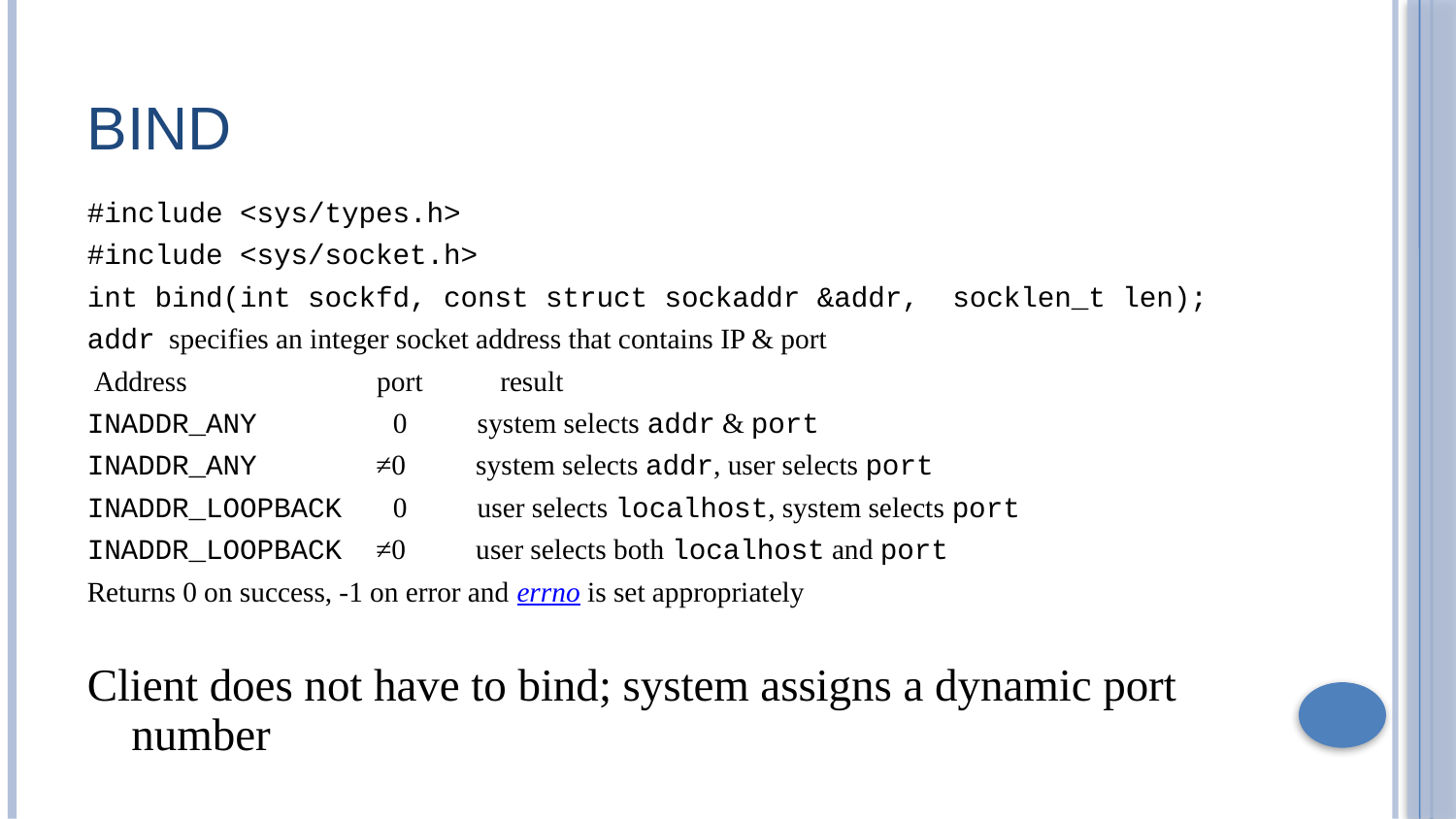

# Bind
#include <sys/types.h>
#include <sys/socket.h>
int bind(int sockfd, const struct sockaddr &addr, 							socklen_t len);
addr  specifies an integer socket address that contains IP & port
Address                           port           result
INADDR_ANY        0          system selects addr & port
INADDR_ANY       ≠0          system selects addr, user selects port
INADDR_LOOPBACK   0          user selects localhost, system selects port
INADDR_LOOPBACK  ≠0          user selects both localhost and port
Returns 0 on success, -1 on error and errno is set appropriately

Client does not have to bind; system assigns a dynamic port number